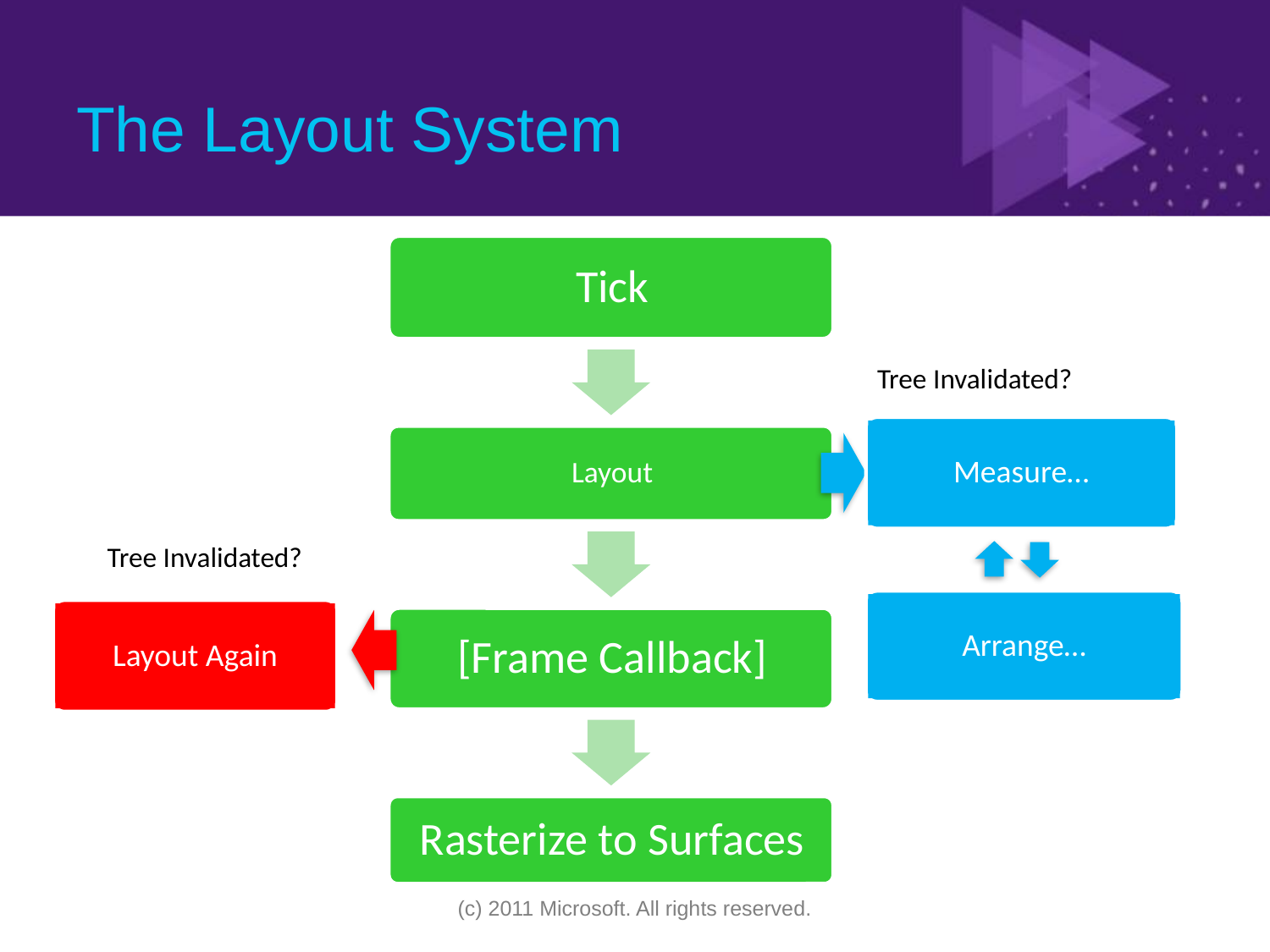

# The Layout System
Tick

Layout

[Frame Callback]

Rasterize to Surfaces
Tree Invalidated?

Measure…

Tree Invalidated?

Arrange…

Layout Again

(c) 2011 Microsoft. All rights reserved.